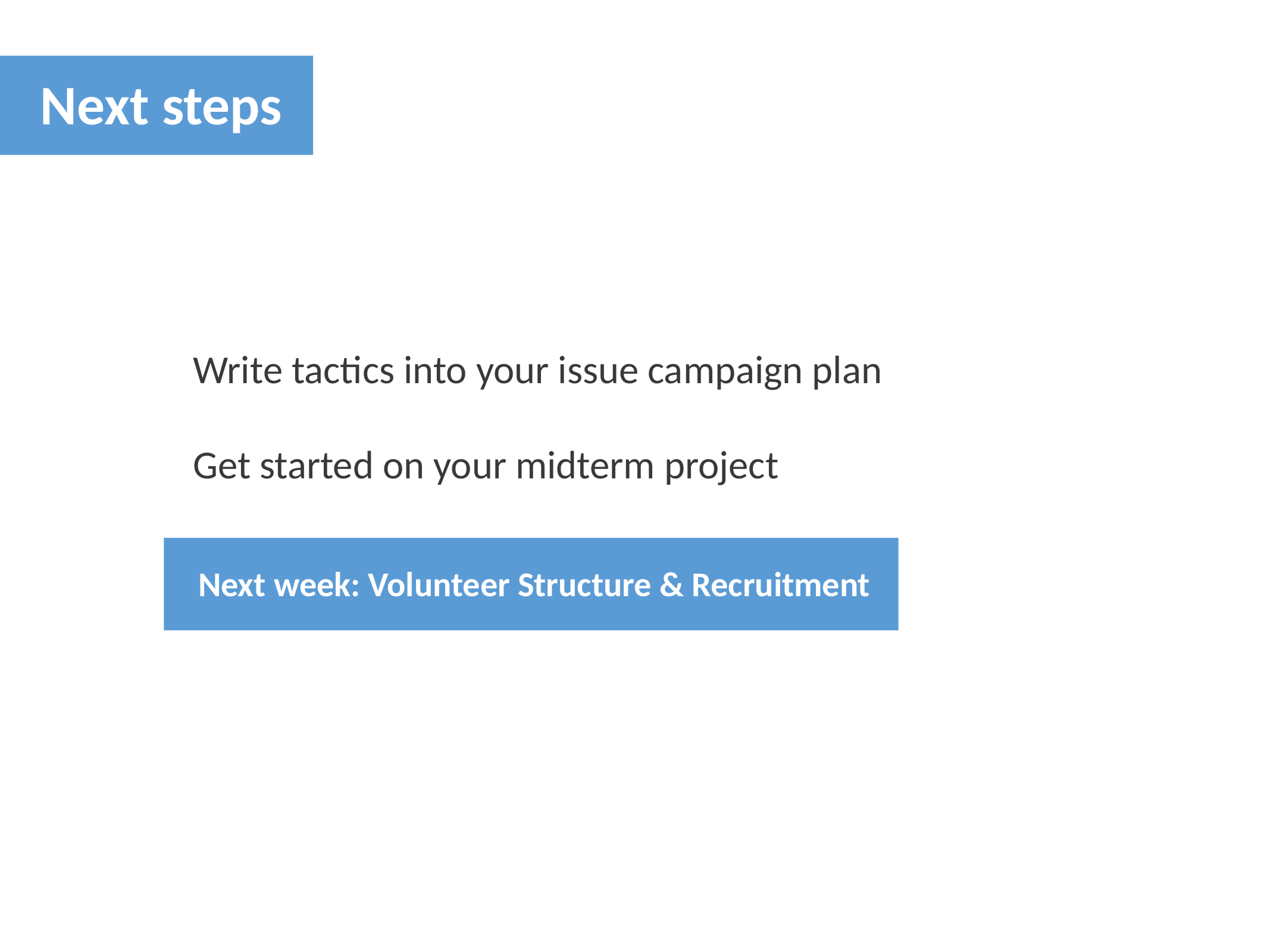

Next steps
Write tactics into your issue campaign plan

Get started on your midterm project

Next week: Volunteer Structure & Recruitment